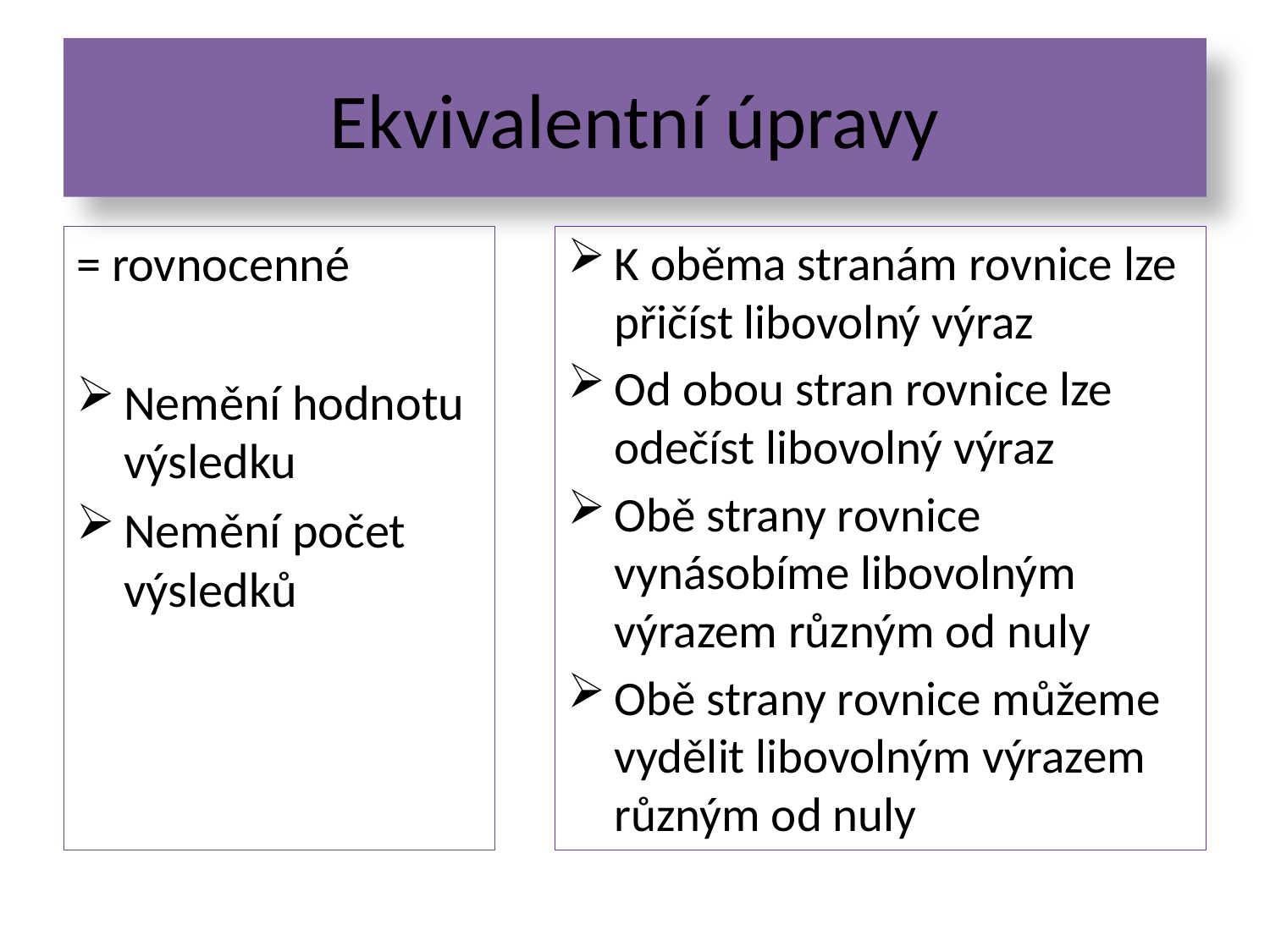

# Ekvivalentní úpravy
= rovnocenné

Nemění hodnotu výsledku
Nemění počet výsledků
K oběma stranám rovnice lze přičíst libovolný výraz
Od obou stran rovnice lze odečíst libovolný výraz
Obě strany rovnice vynásobíme libovolným výrazem různým od nuly
Obě strany rovnice můžeme vydělit libovolným výrazem různým od nuly